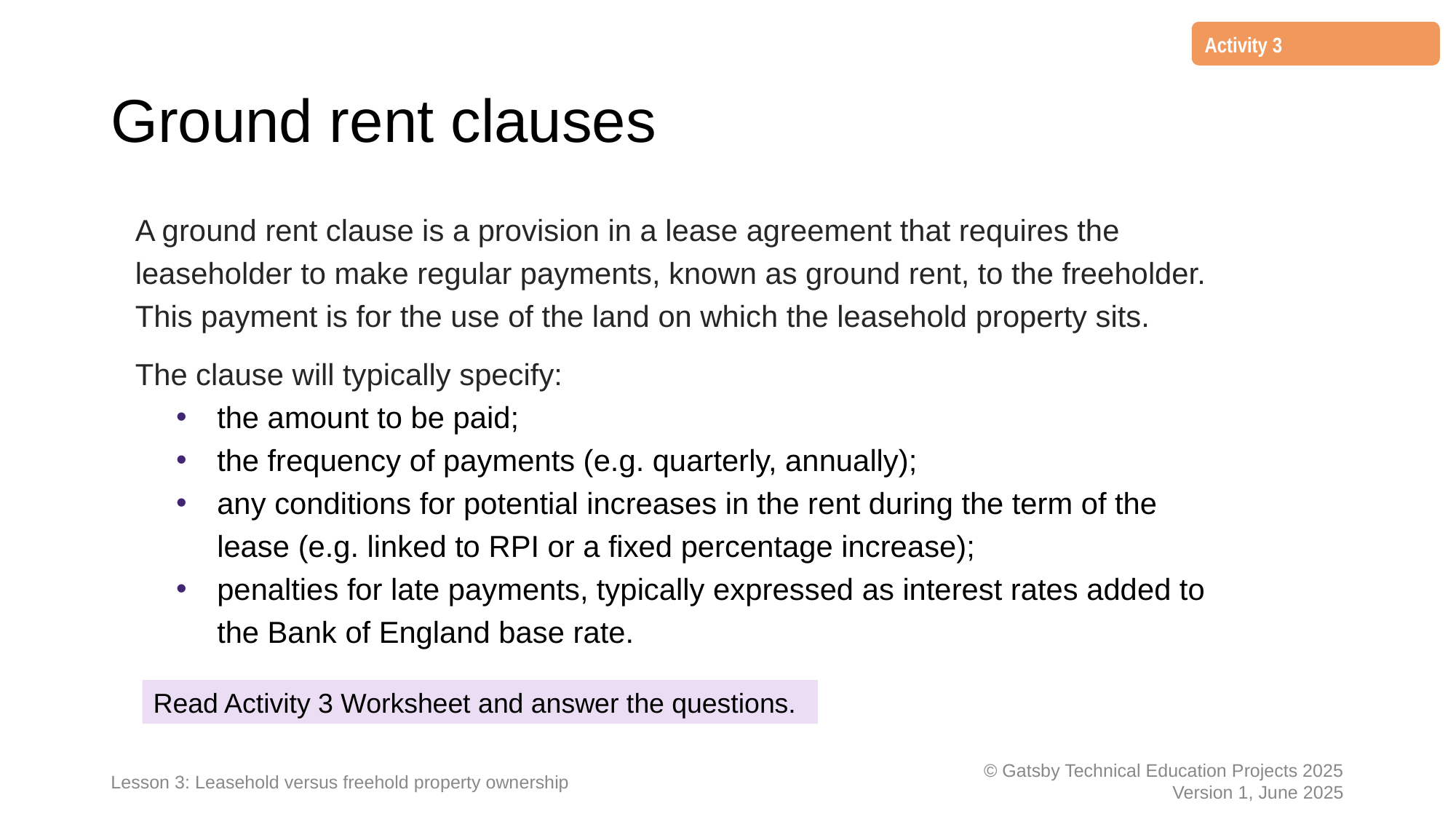

Activity 3
# Ground rent clauses
A ground rent clause is a provision in a lease agreement that requires the leaseholder to make regular payments, known as ground rent, to the freeholder.
This payment is for the use of the land on which the leasehold property sits.
The clause will typically specify:
the amount to be paid;
the frequency of payments (e.g. quarterly, annually);
any conditions for potential increases in the rent during the term of the lease (e.g. linked to RPI or a fixed percentage increase);
penalties for late payments, typically expressed as interest rates added to the Bank of England base rate.
Read Activity 3 Worksheet and answer the questions.
Lesson 3: Leasehold versus freehold property ownership